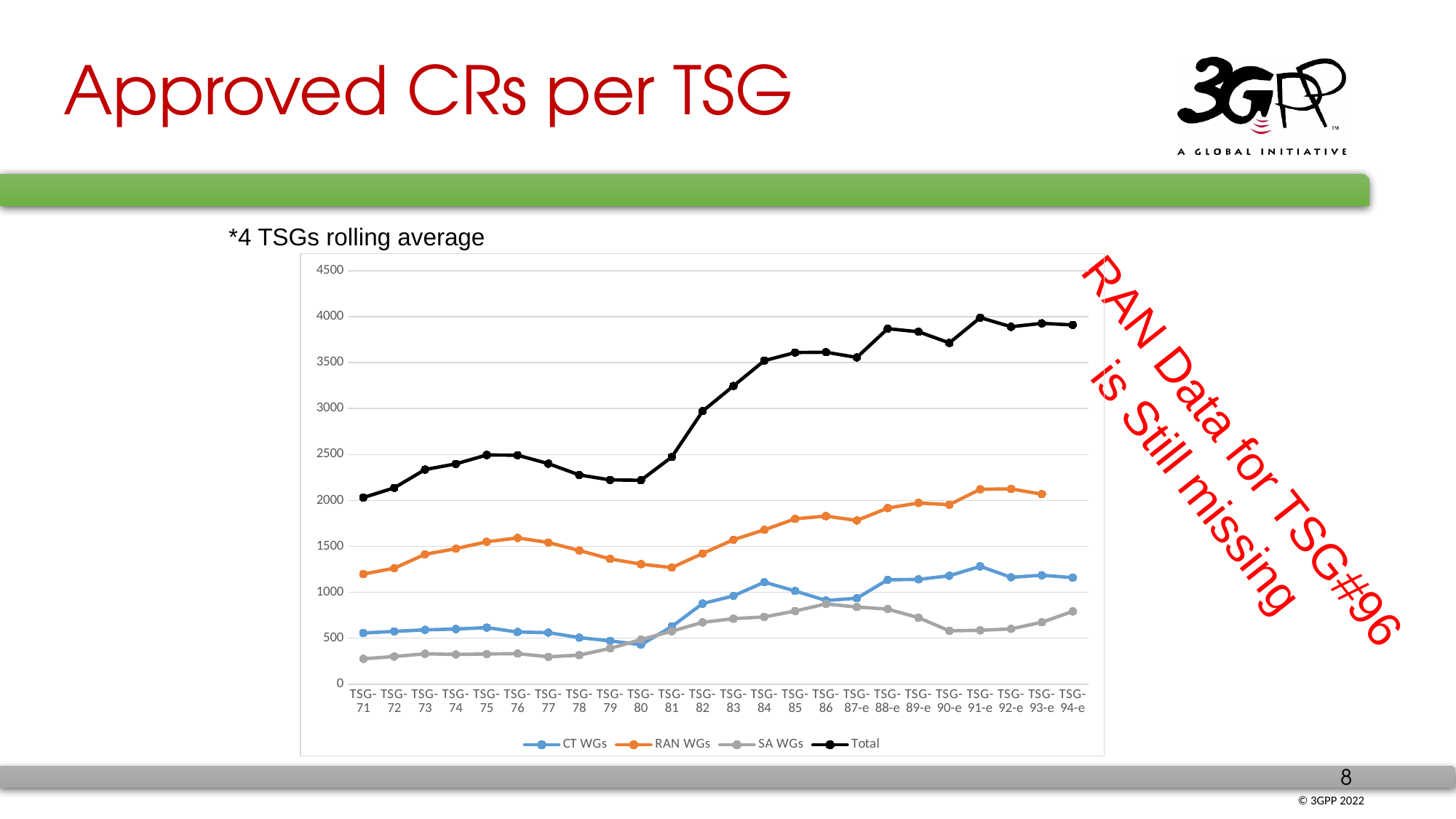

# Approved CRs per TSG
*4 TSGs rolling average

[unsupported chart]

RAN Data for TSG#96 is Still missing